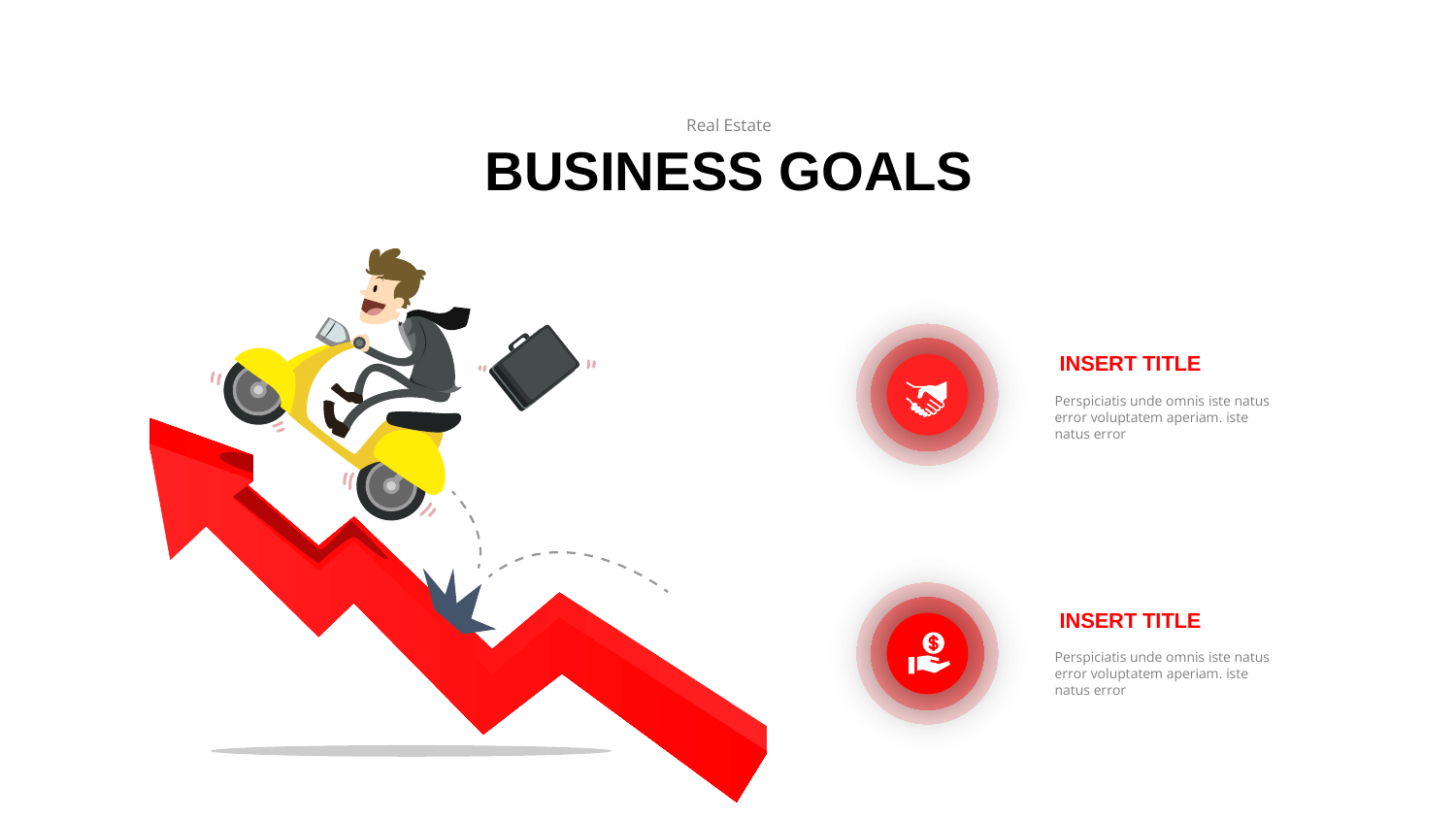

Real Estate
BUSINESS GOALS

INSERT TITLE

Perspiciatis unde omnis iste natus error voluptatem aperiam. iste natus error

INSERT TITLE

Perspiciatis unde omnis iste natus error voluptatem aperiam. iste natus error